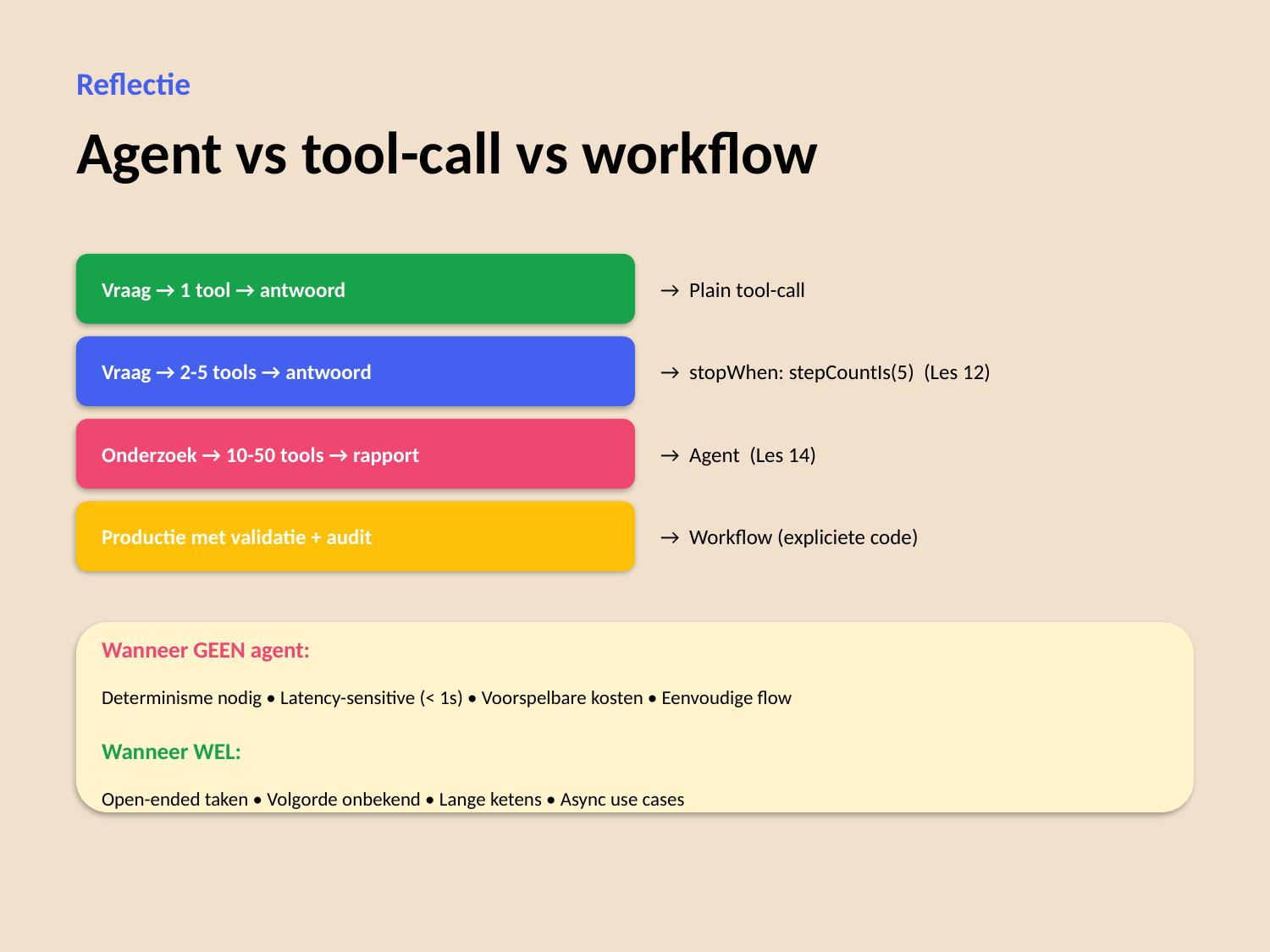

Reflectie
Agent vs tool-call vs workflow

Vraag → 1 tool → antwoord
→  Plain tool-call

Vraag → 2-5 tools → antwoord
→  stopWhen: stepCountIs(5)  (Les 12)

Onderzoek → 10-50 tools → rapport
→  Agent  (Les 14)

Productie met validatie + audit
→  Workflow (expliciete code)

Wanneer GEEN agent:
Determinisme nodig • Latency-sensitive (< 1s) • Voorspelbare kosten • Eenvoudige flow
Wanneer WEL:
Open-ended taken • Volgorde onbekend • Lange ketens • Async use cases